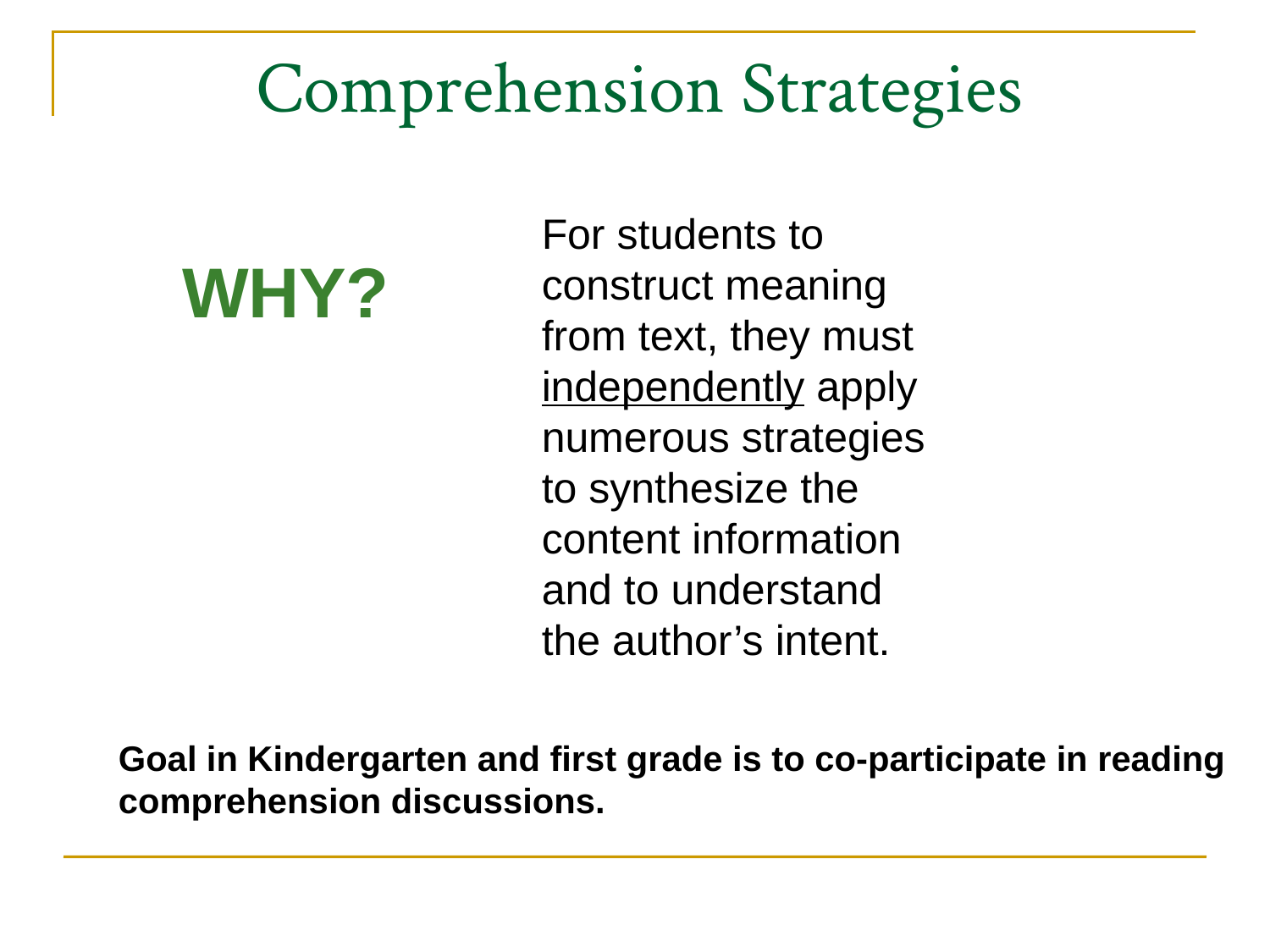

# Comprehension Strategies
For students to construct meaning from text, they must independently apply numerous strategies to synthesize the content information and to understand the author’s intent.
WHY?

Goal in Kindergarten and first grade is to co-participate in reading comprehension discussions.